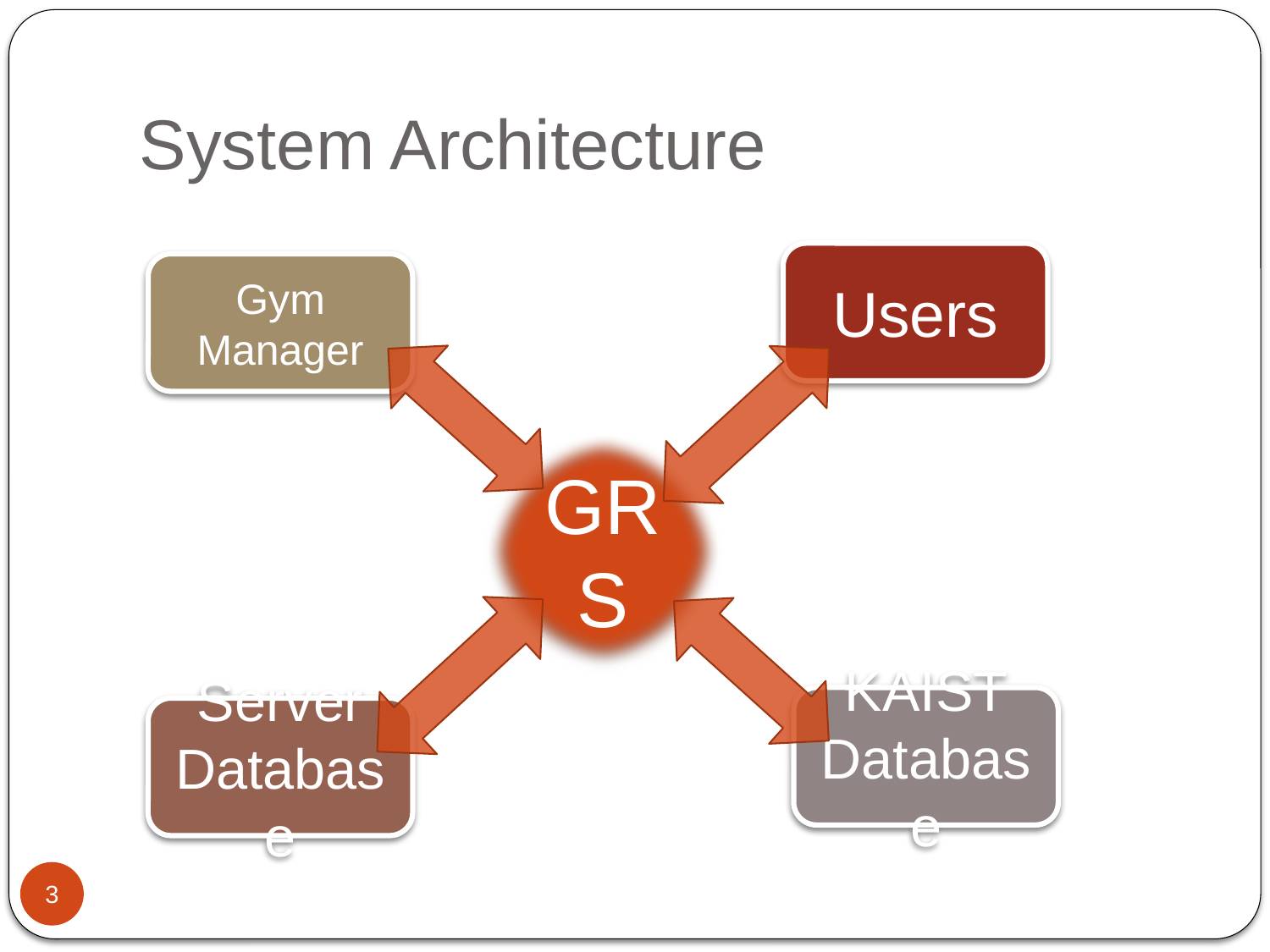

# System Architecture
Users
Gym Manager

GRS

KAIST Database
Server Database
3